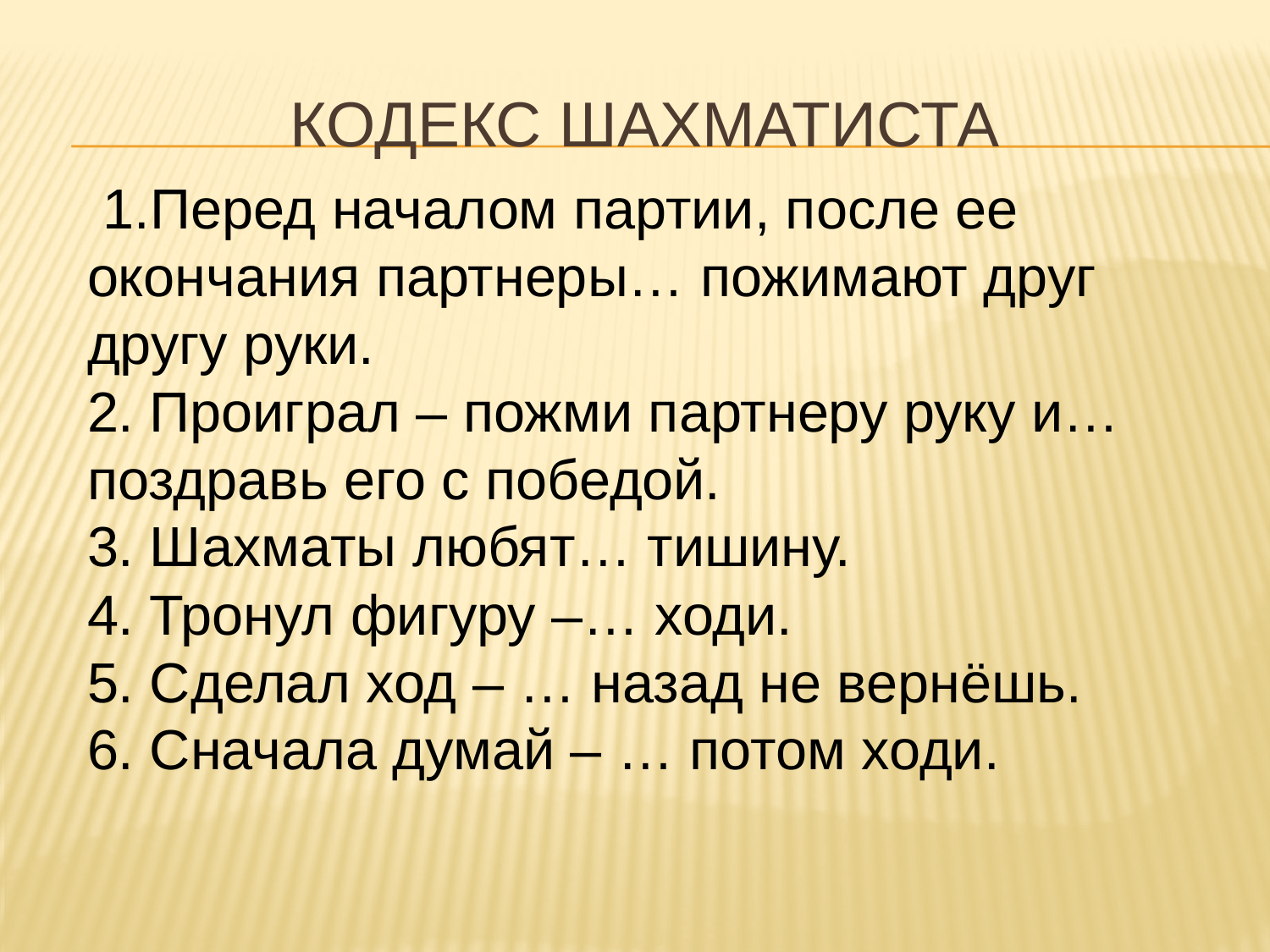

# КОДЕКС ШАХМАТИСТА
 1.Перед началом партии, после ее окончания партнеры… пожимают друг другу руки.
2. Проиграл – пожми партнеру руку и… поздравь его с победой.
3. Шахматы любят… тишину.
4. Тронул фигуру –… ходи.
5. Сделал ход – … назад не вернёшь.
6. Сначала думай – … потом ходи.